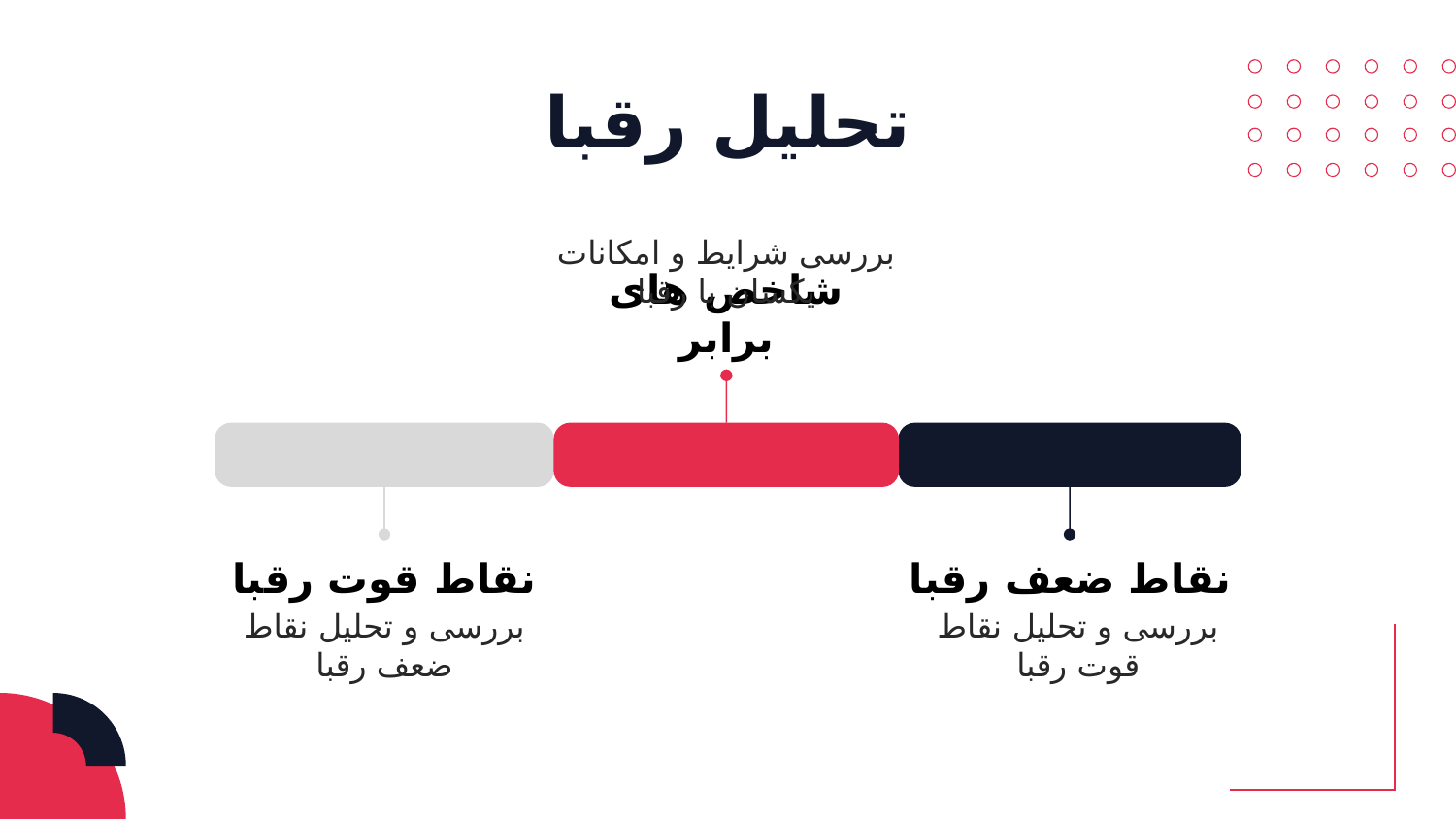

# تحلیل رقبا
بررسی شرایط و امکانات یکسان با رقبا

شاخص های برابر
نقاط قوت رقبا
نقاط ضعف رقبا
بررسی و تحلیل نقاط ضعف رقبا
بررسی و تحلیل نقاط قوت رقبا